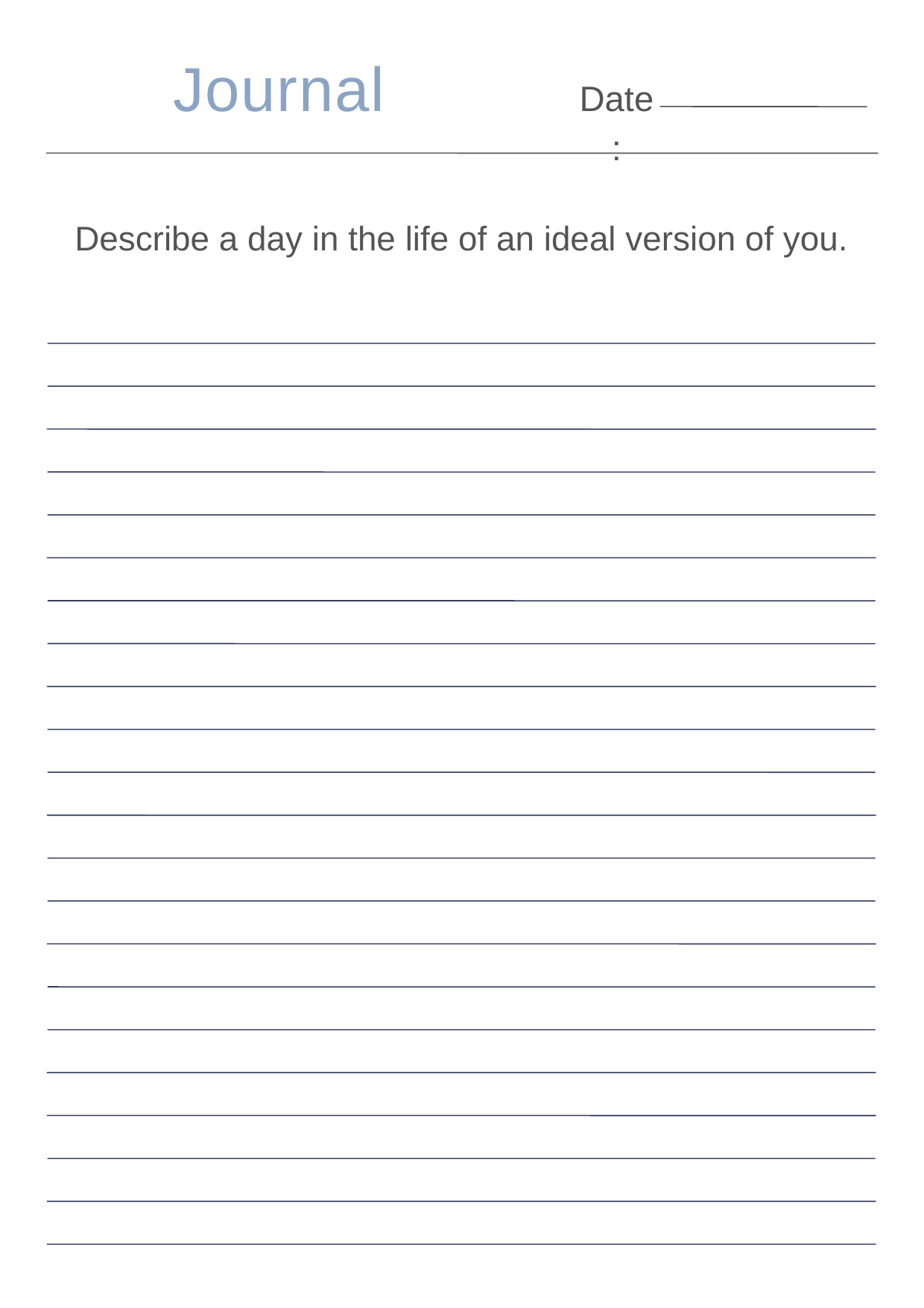

Journal
Date:

Describe a day in the life of an ideal version of you.